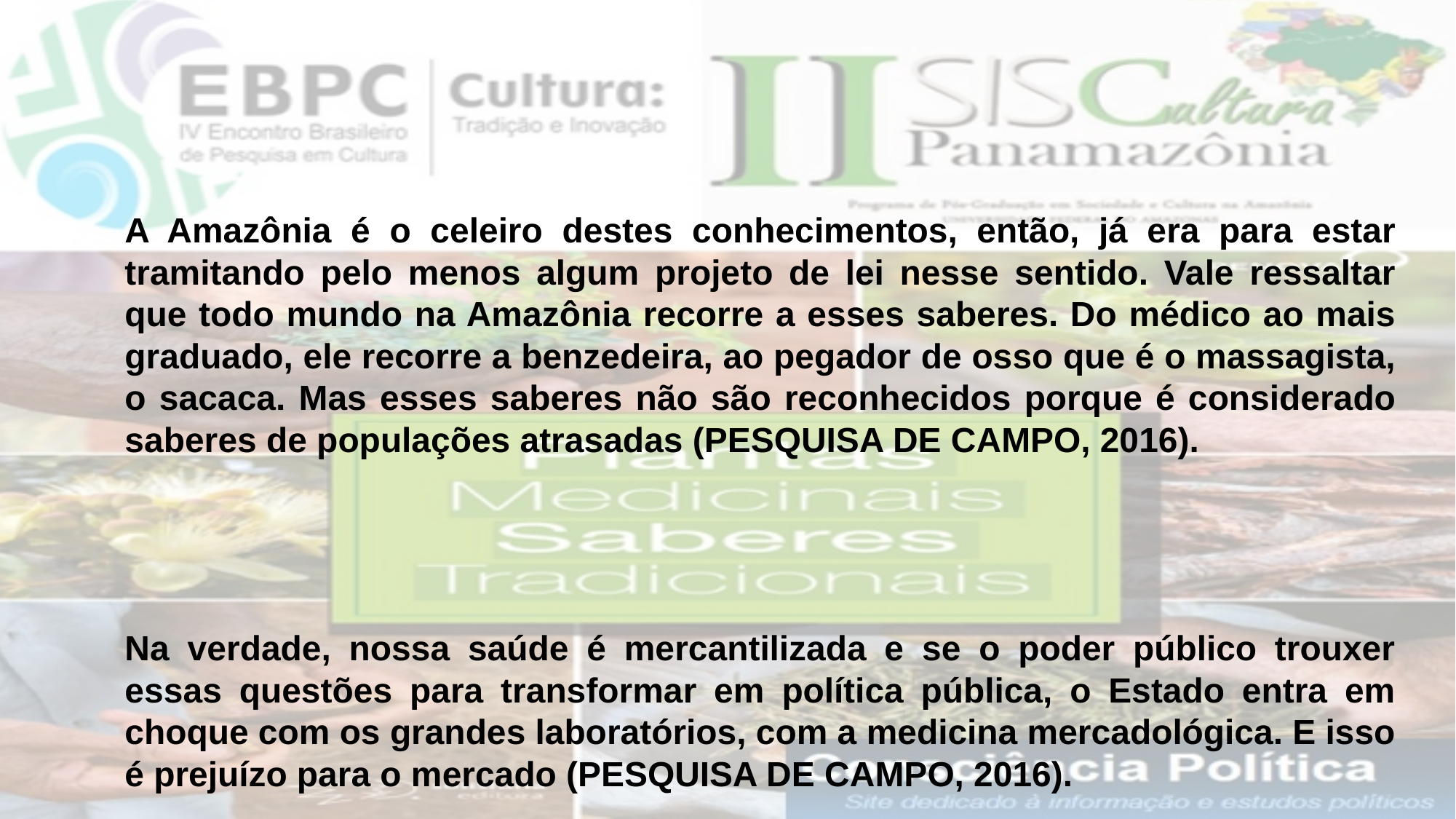

A Amazônia é o celeiro destes conhecimentos, então, já era para estar tramitando pelo menos algum projeto de lei nesse sentido. Vale ressaltar que todo mundo na Amazônia recorre a esses saberes. Do médico ao mais graduado, ele recorre a benzedeira, ao pegador de osso que é o massagista, o sacaca. Mas esses saberes não são reconhecidos porque é considerado saberes de populações atrasadas (PESQUISA DE CAMPO, 2016).
Na verdade, nossa saúde é mercantilizada e se o poder público trouxer essas questões para transformar em política pública, o Estado entra em choque com os grandes laboratórios, com a medicina mercadológica. E isso é prejuízo para o mercado (PESQUISA DE CAMPO, 2016).